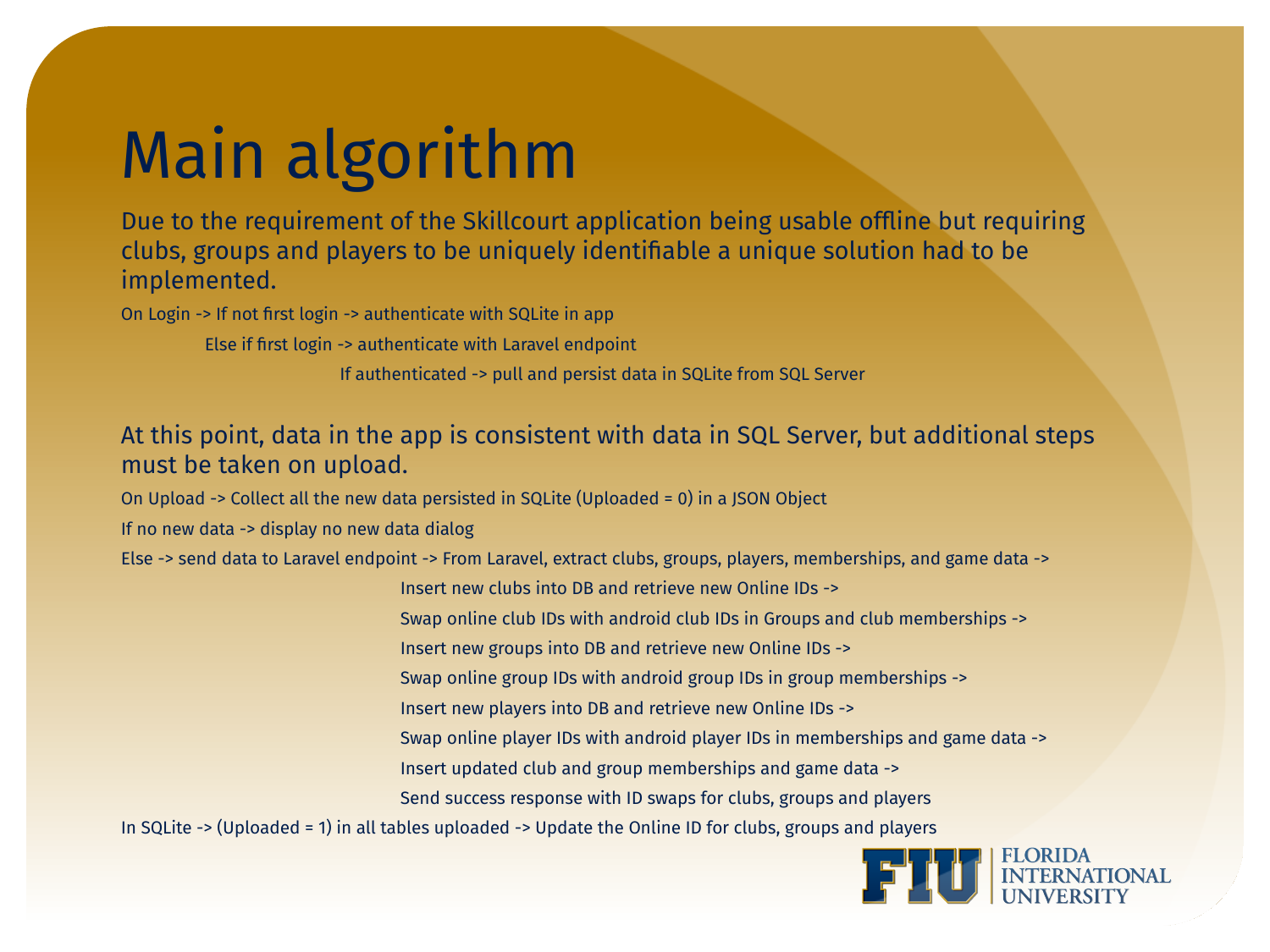

# Main algorithm
Due to the requirement of the Skillcourt application being usable offline but requiring clubs, groups and players to be uniquely identifiable a unique solution had to be implemented.
On Login -> If not first login -> authenticate with SQLite in app
                  Else if first login -> authenticate with Laravel endpoint
                                               If authenticated -> pull and persist data in SQLite from SQL Server
At this point, data in the app is consistent with data in SQL Server, but additional steps must be taken on upload.
On Upload -> Collect all the new data persisted in SQLite (Uploaded = 0) in a JSON Object
If no new data -> display no new data dialog
Else -> send data to Laravel endpoint -> From Laravel, extract clubs, groups, players, memberships, and game data ->
                                                            Insert new clubs into DB and retrieve new Online IDs ->
                                                            Swap online club IDs with android club IDs in Groups and club memberships ->
                                                            Insert new groups into DB and retrieve new Online IDs ->
                                                            Swap online group IDs with android group IDs in group memberships ->
                                                            Insert new players into DB and retrieve new Online IDs ->
                                                            Swap online player IDs with android player IDs in memberships and game data ->
                                                            Insert updated club and group memberships and game data ->
                                                            Send success response with ID swaps for clubs, groups and players
In SQLite -> (Uploaded = 1) in all tables uploaded -> Update the Online ID for clubs, groups and players